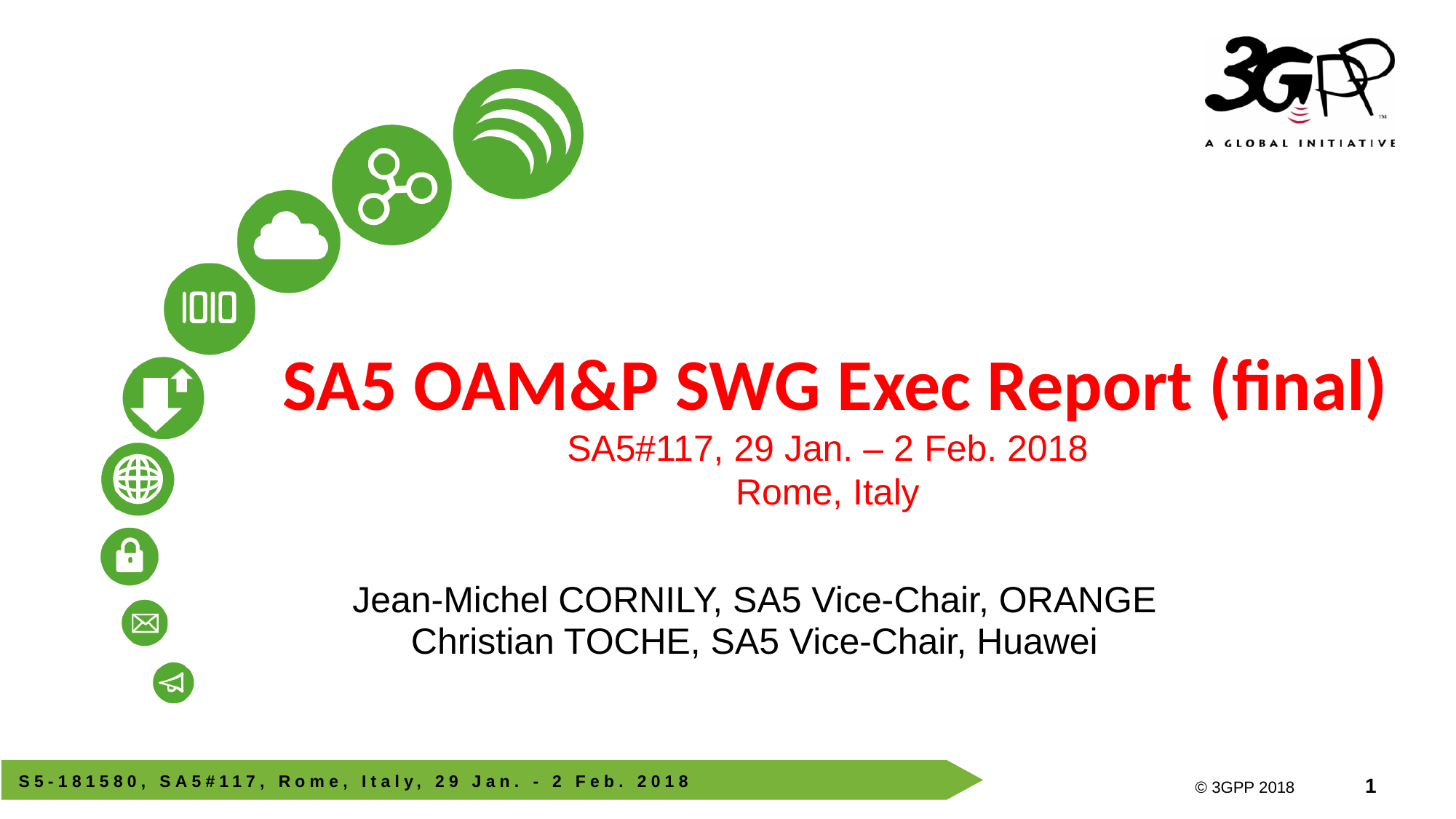

# SA5 OAM&P SWG Exec Report (final) SA5#117, 29 Jan. – 2 Feb. 2018 Rome, Italy
Jean-Michel CORNILY, SA5 Vice-Chair, ORANGE
Christian TOCHE, SA5 Vice-Chair, Huawei